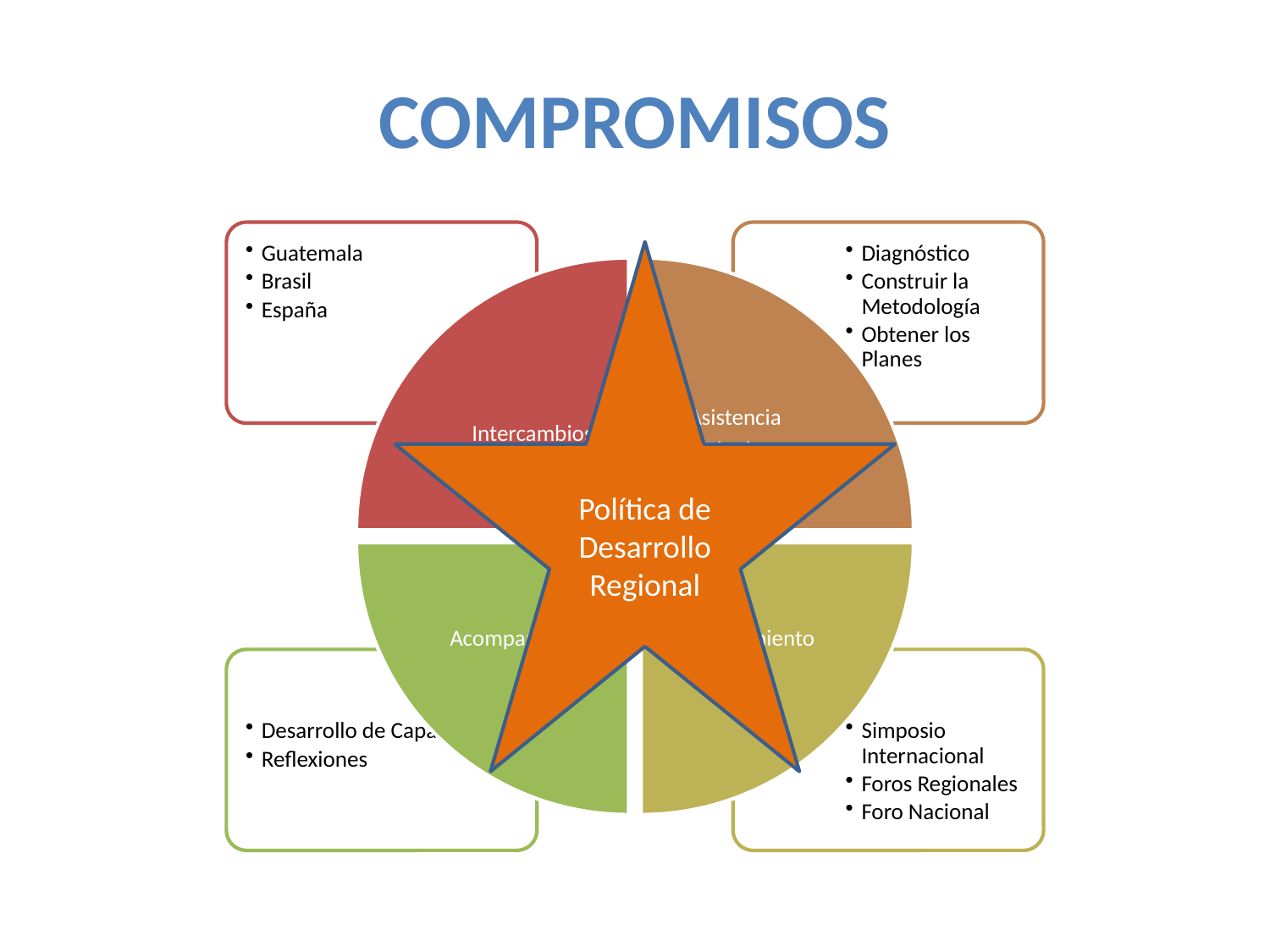

# Compromisos
Simposio Internacional
Foros Regionales
Foro Nacional
Desarrollo de Capacidades
Reflexiones
Diagnóstico
Construir la Metodología
Obtener los Planes
Guatemala
Brasil
España
Intercambios
Asistencia
Técnica
Posicionamiento
Acompañamiento
Política de Desarrollo Regional